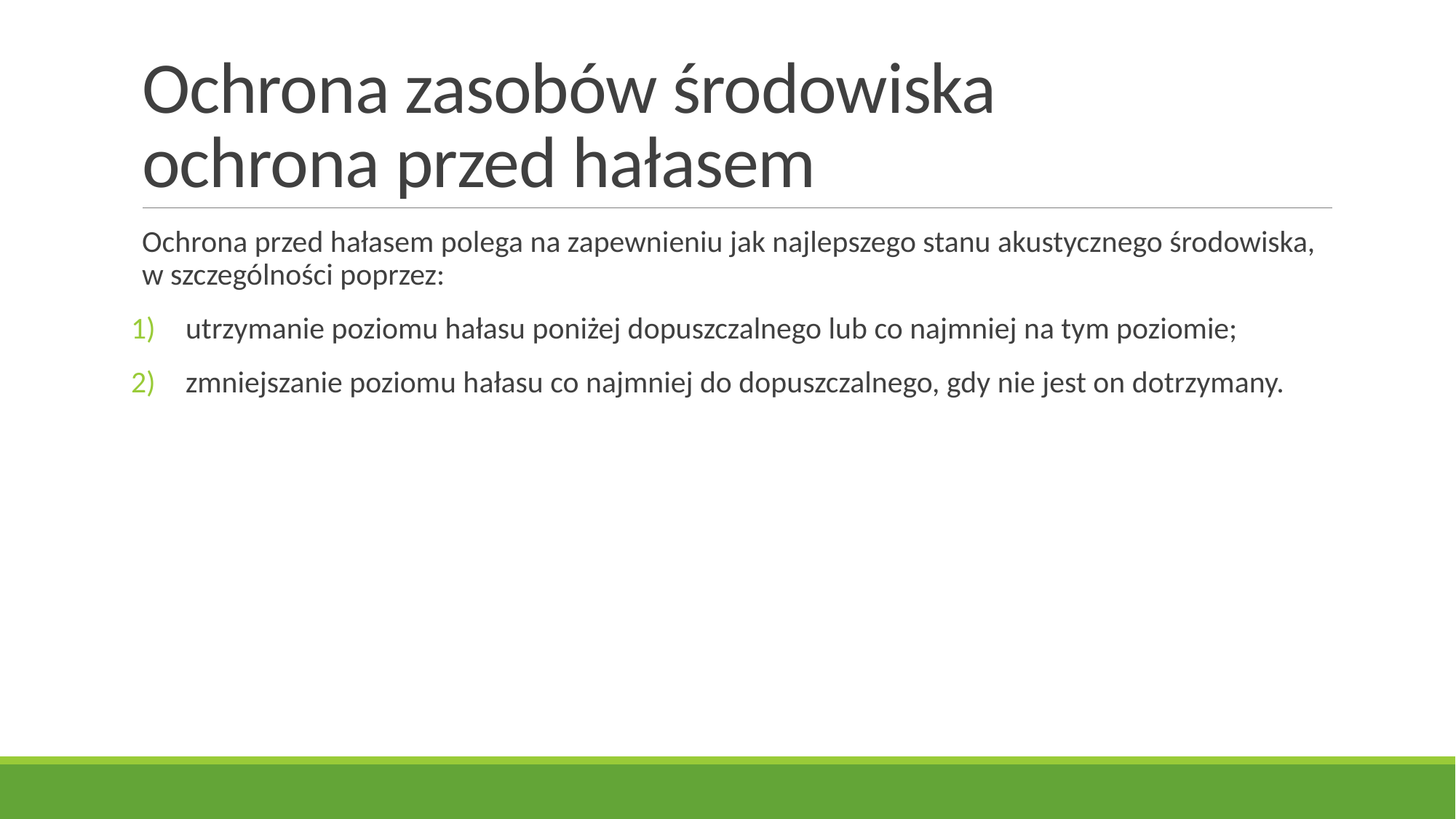

# Ochrona zasobów środowiska ochrona przed hałasem
Ochrona przed hałasem polega na zapewnieniu jak najlepszego stanu akustycznego środowiska, w szczególności poprzez:
utrzymanie poziomu hałasu poniżej dopuszczalnego lub co najmniej na tym poziomie;
zmniejszanie poziomu hałasu co najmniej do dopuszczalnego, gdy nie jest on dotrzymany.